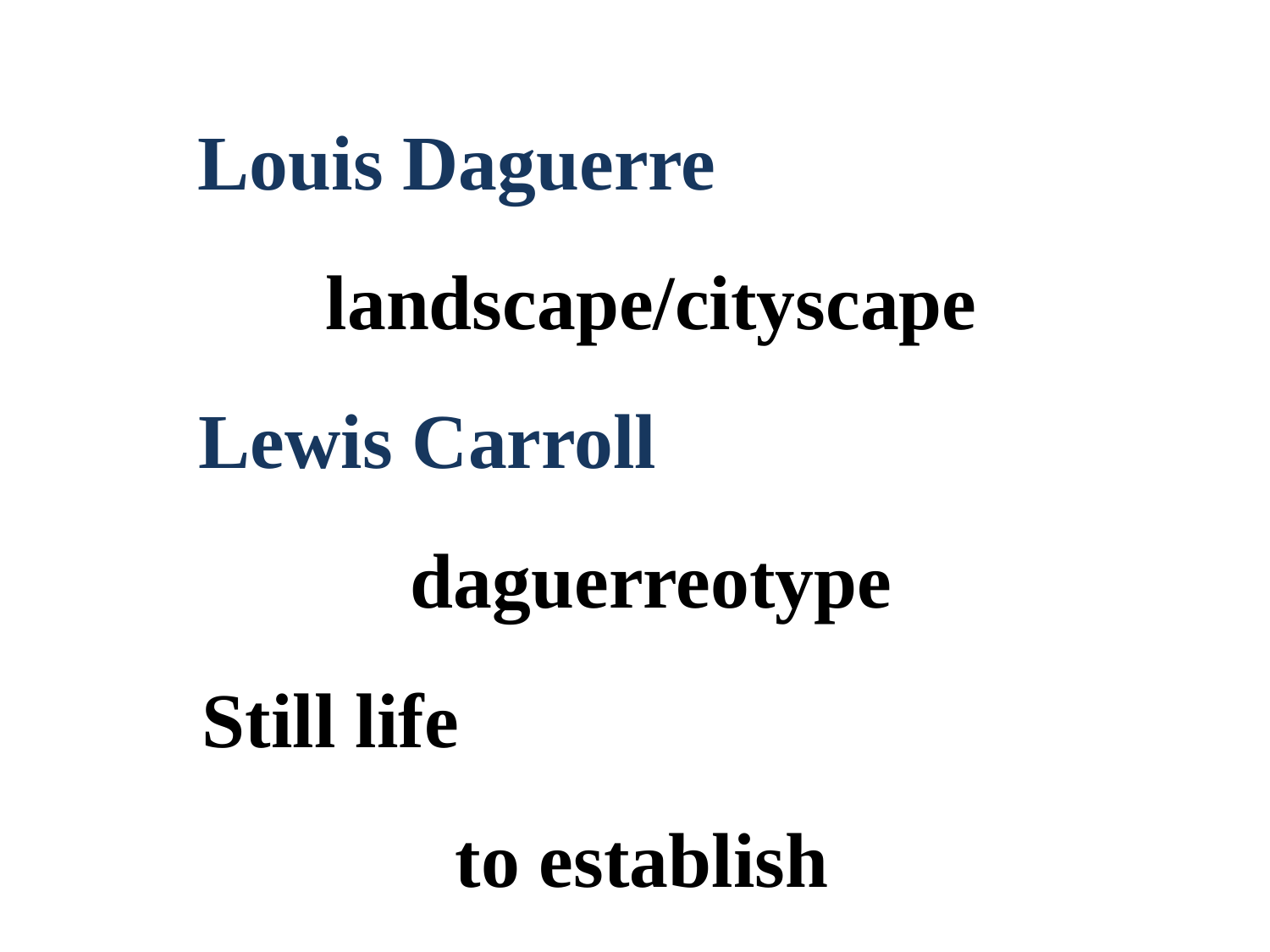

Louis Daguerre                     landscape/cityscape
Lewis Carroll                        daguerreotype
Still life                                 to establish